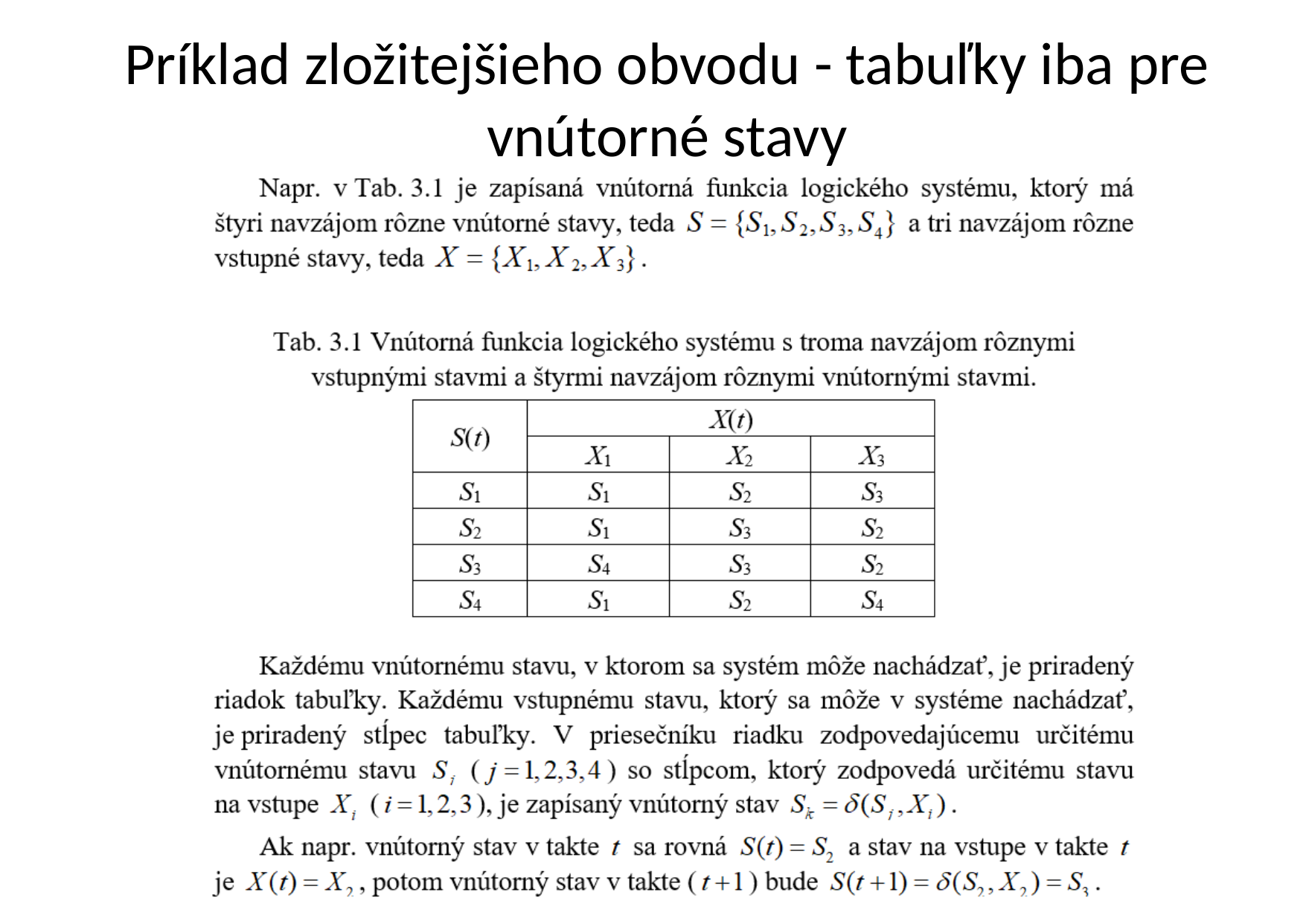

Príklad zložitejšieho obvodu - tabuľky iba pre vnútorné stavy